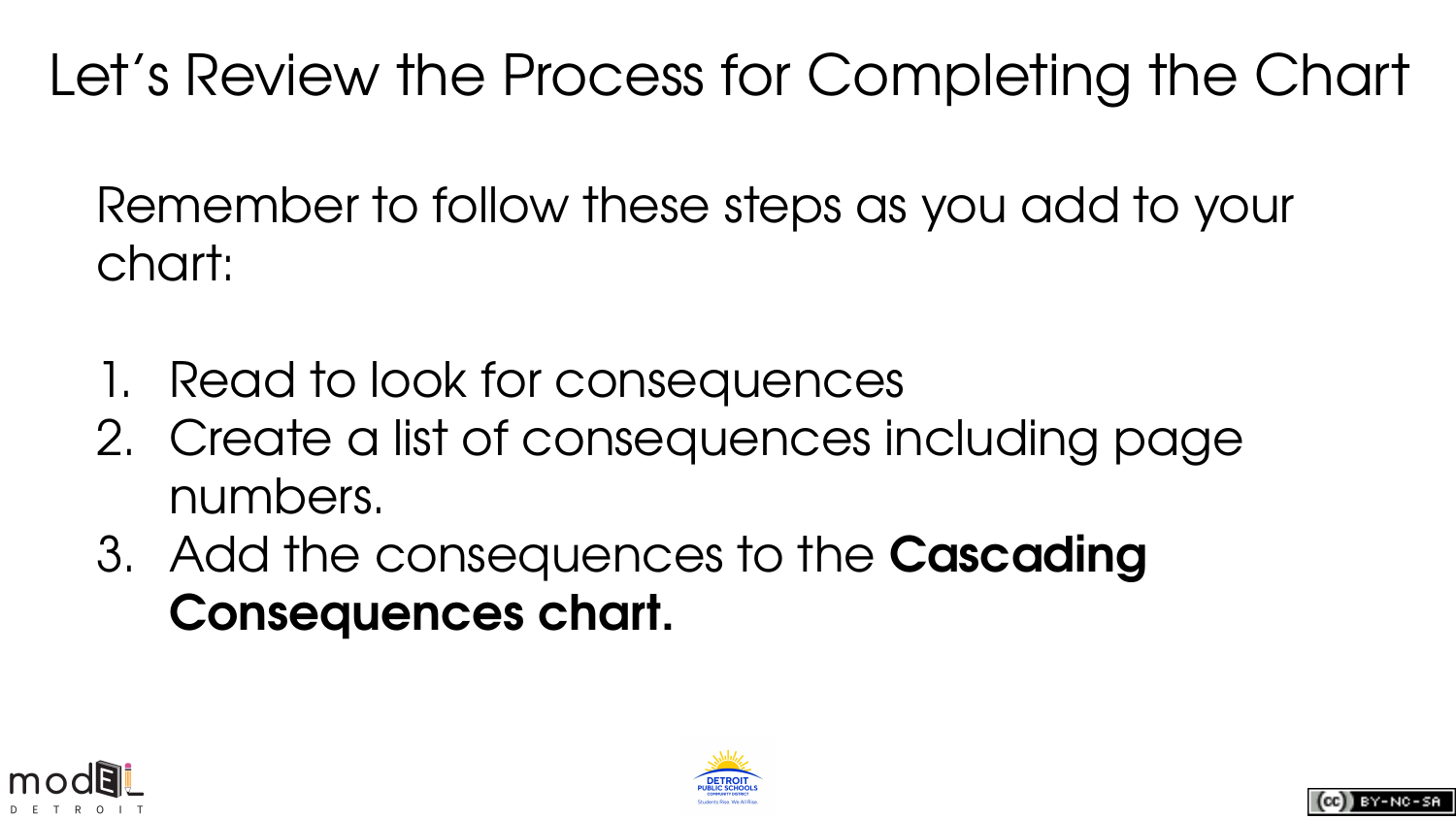

# Let’s Review the Process for Completing the Chart

Remember to follow these steps as you add to your chart:

Read to look for consequences
Create a list of consequences including page numbers.
Add the consequences to the Cascading Consequences chart.